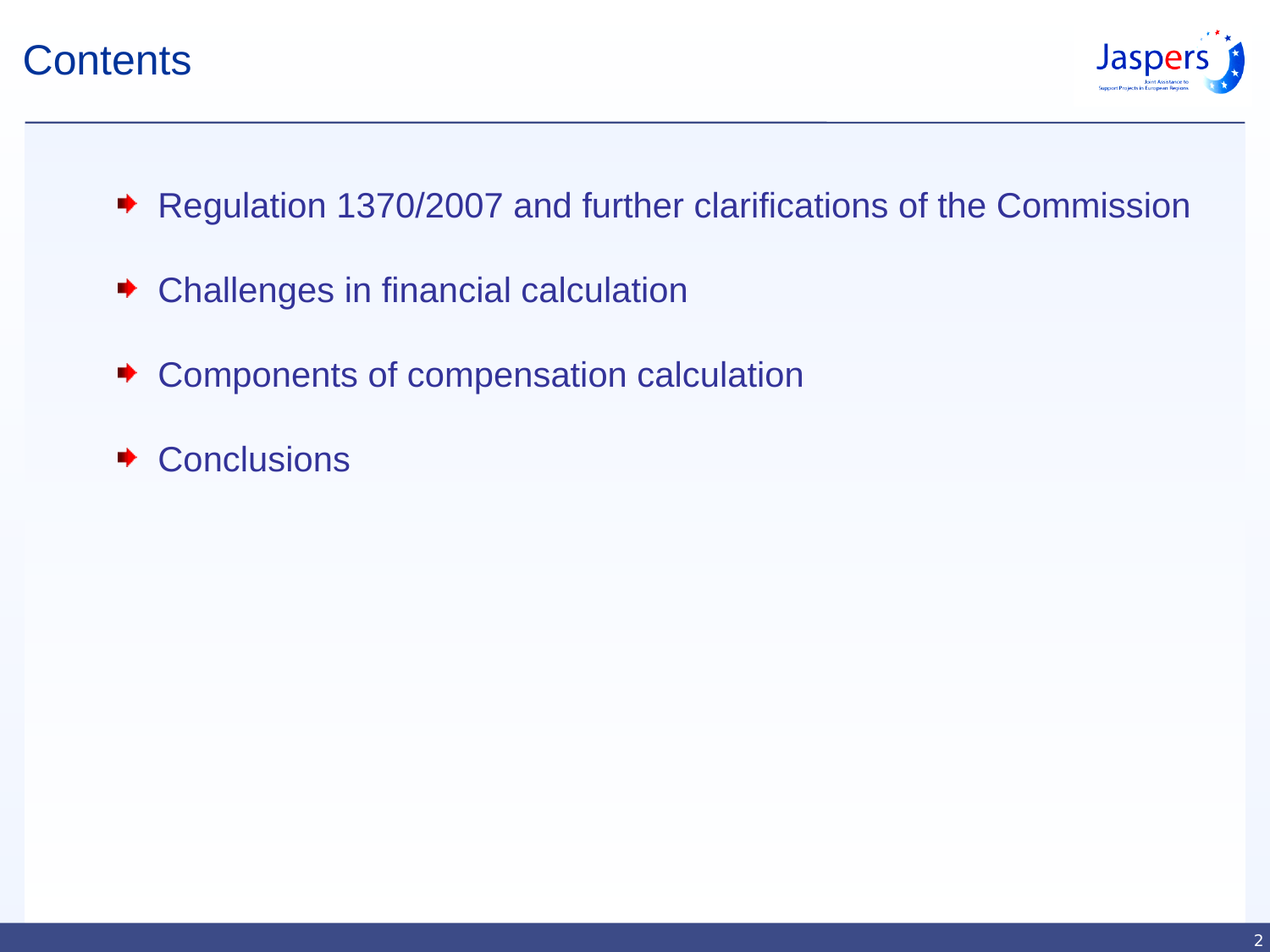

Contents
Regulation 1370/2007 and further clarifications of the Commission
Challenges in financial calculation
Components of compensation calculation
Conclusions
2